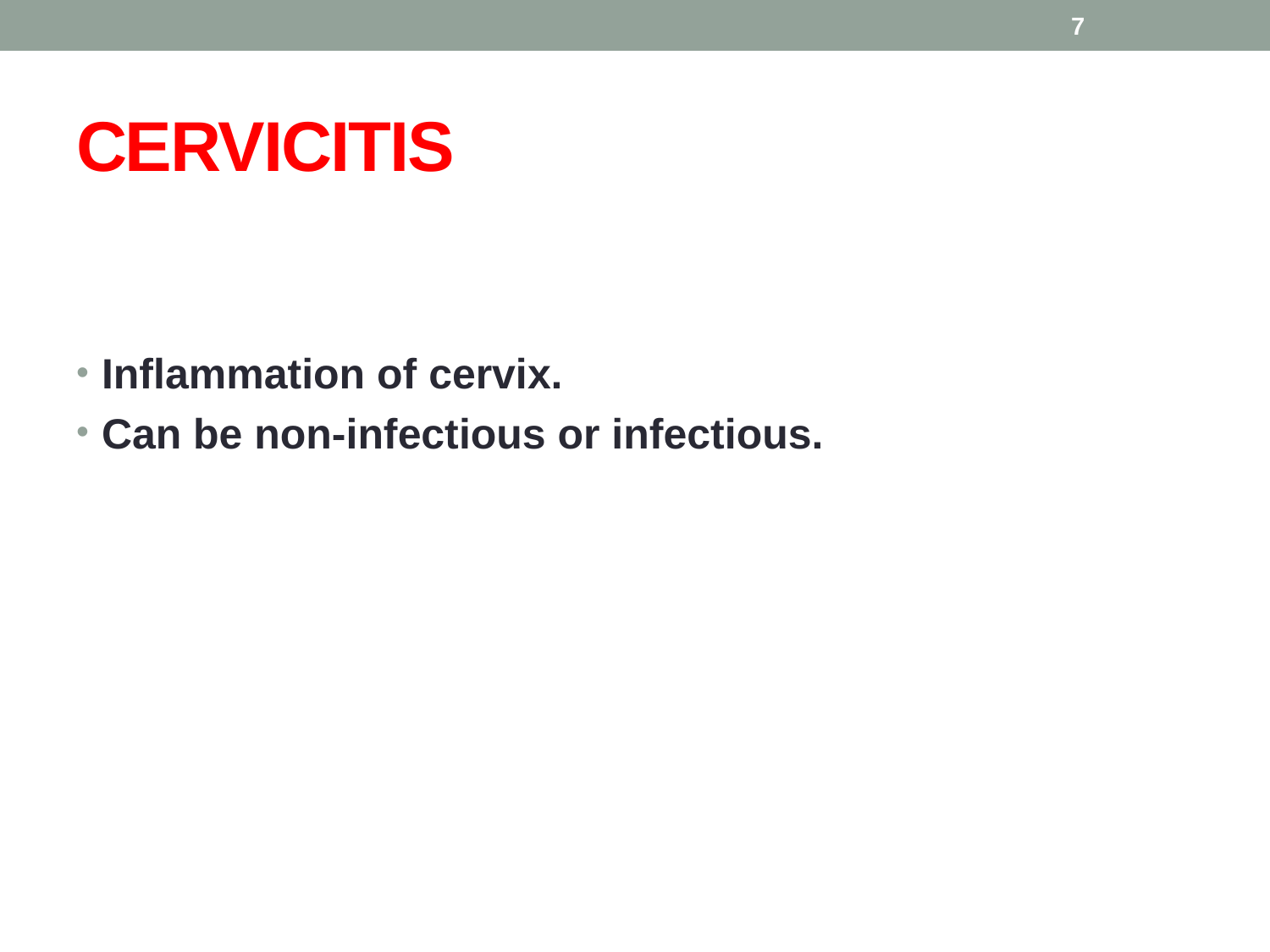

7
# CERVICITIS

Inflammation of cervix.
Can be non-infectious or infectious.